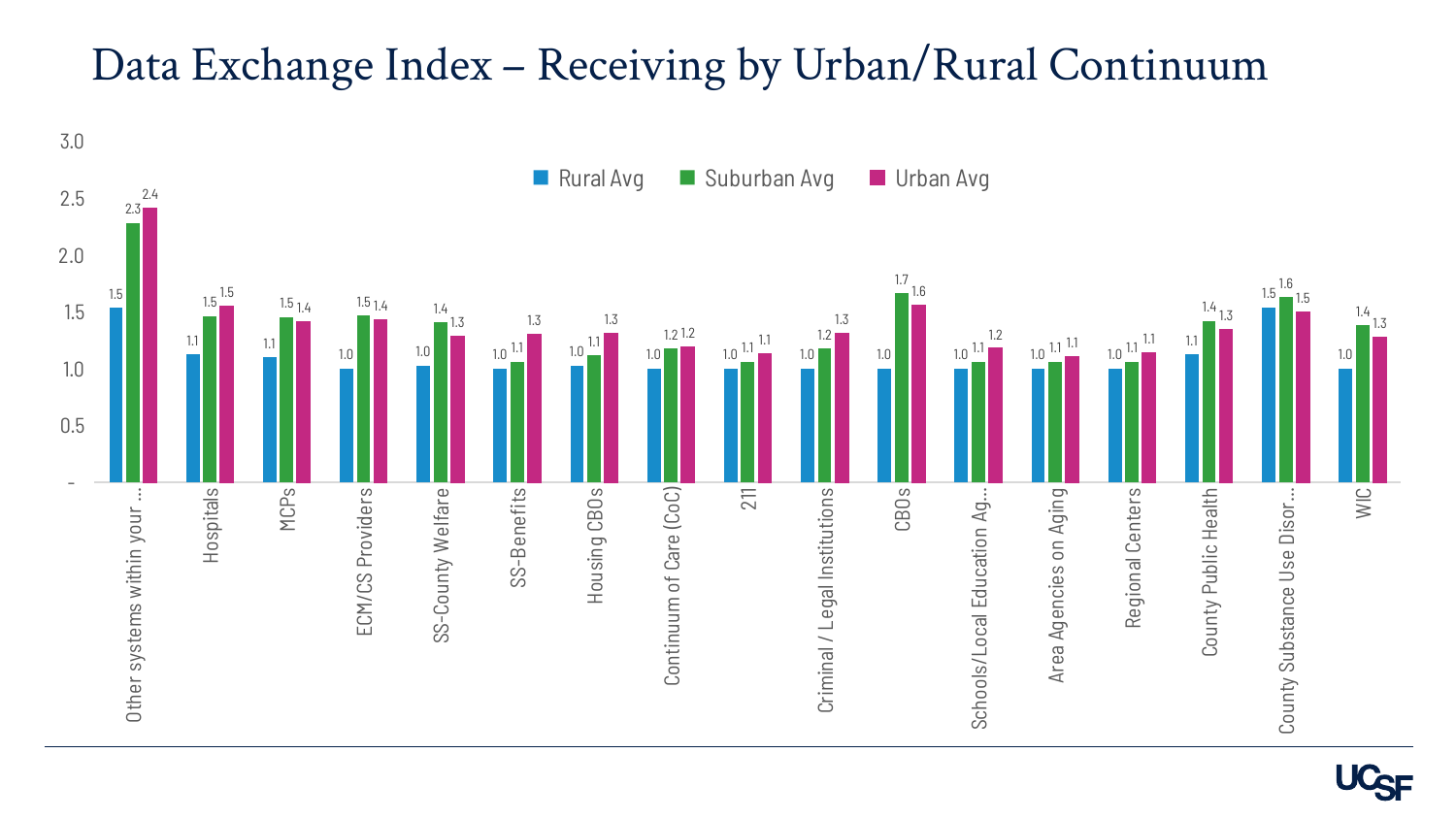

# Data Exchange Index – Receiving by Urban/Rural Continuum

### Chart

| Category |  Rural Avg  |  Suburban Avg  |  Urban Avg  |
|---|---|---|---|
| Other systems within your department/division | 1.53333333333333 | 2.27906976744186 | 2.40625 |
| Hospitals | 1.1219512195122 | 1.45833333333333 | 1.546875 |
| MCPs | 1.09803921568627 | 1.45 | 1.41333333333333 |
| ECM/CS Providers | 1.0 | 1.46341463414634 | 1.42857142857143 |
| SS-County Welfare | 1.02380952380952 | 1.4047619047619 | 1.28070175438596 |
| SS-Benefits | 1.0 | 1.05714285714286 | 1.3 |
| Housing CBOs | 1.02439024390244 | 1.11428571428571 | 1.31147540983607 |
| Continuum of Care (CoC) | 1.0 | 1.17647058823529 | 1.19298245614035 |
| 211 | 1.0 | 1.05714285714286 | 1.13114754098361 |
| Criminal / Legal Institutions | 1.0 | 1.175 | 1.30645161290323 |
| CBOs | 1.0 | 1.65853658536585 | 1.55555555555556 |
| Schools/Local Education Agencies (LEAs) | 1.0 | 1.05714285714286 | 1.17741935483871 |
| Area Agencies on Aging | 1.0 | 1.05882352941176 | 1.10169491525424 |
| Regional Centers | 1.0 | 1.05714285714286 | 1.13559322033898 |
| County Public Health | 1.125 | 1.41860465116279 | 1.3448275862069 |
| County Substance Use Disorder (SUD) Services | 1.53846153846154 | 1.625 | 1.5 |
| WIC | 1.0 | 1.38095238095238 | 1.27586206896552 |